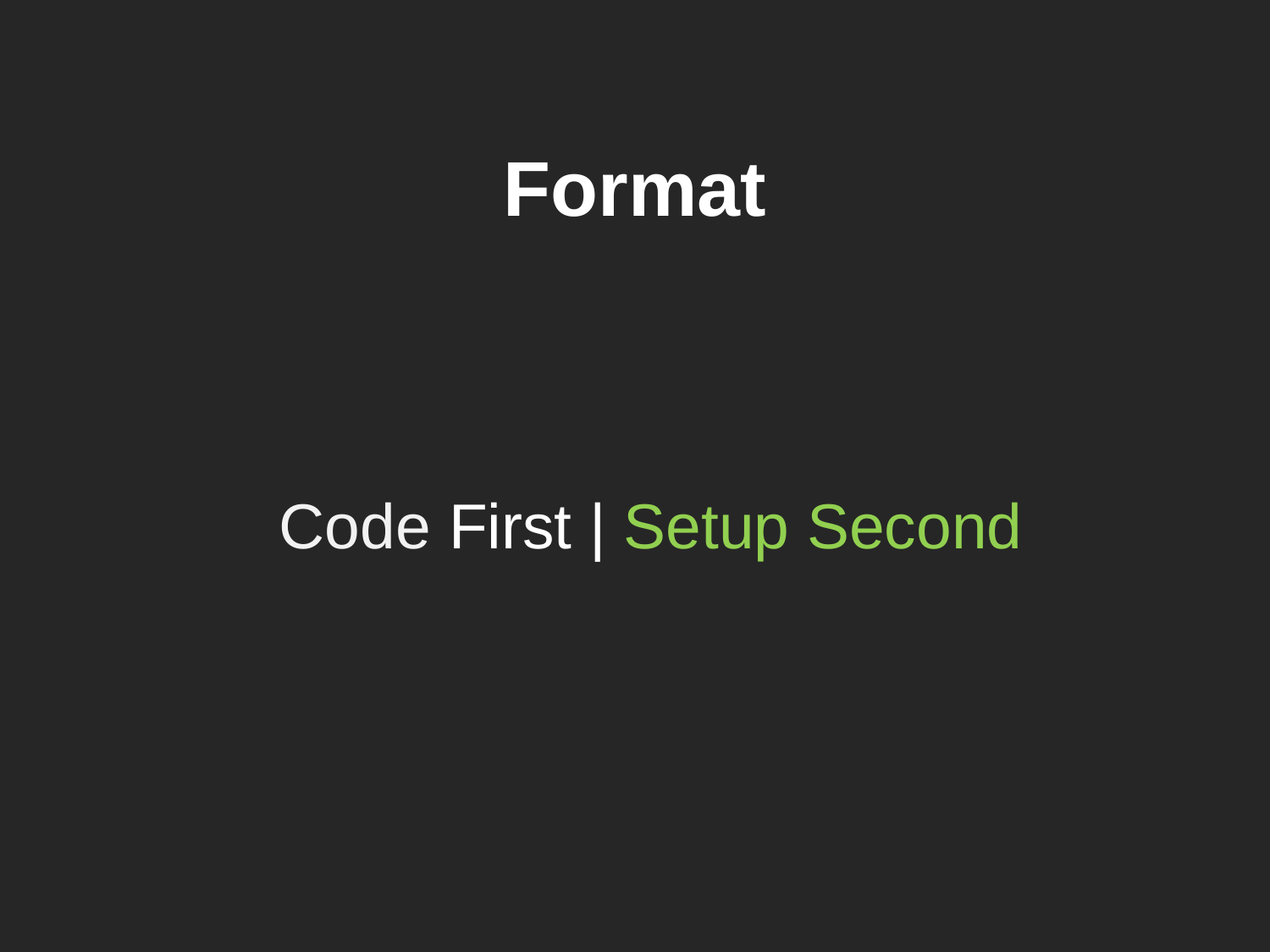

# Format
Code First | Setup Second